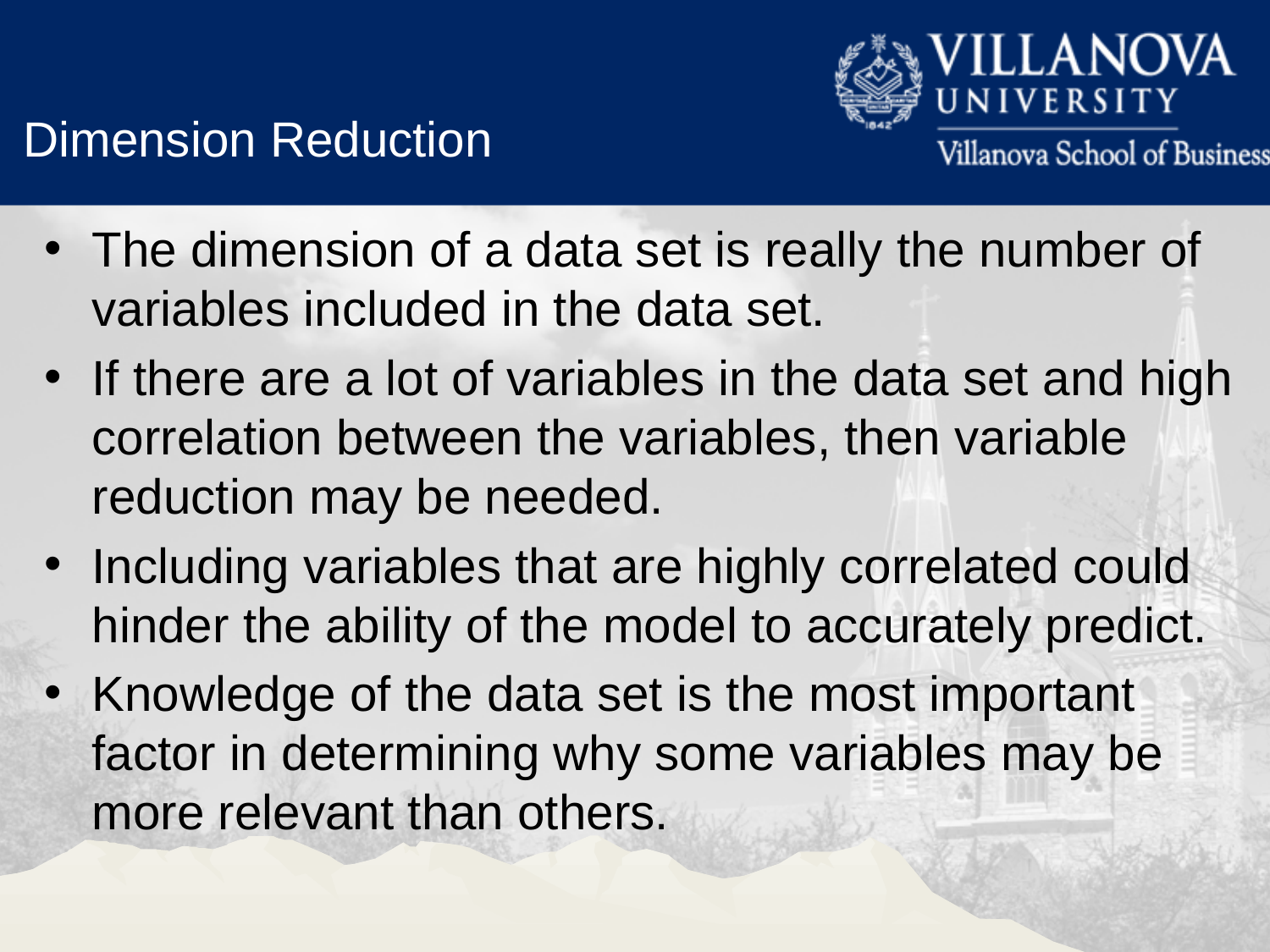

Dimension Reduction
The dimension of a data set is really the number of variables included in the data set.
If there are a lot of variables in the data set and high correlation between the variables, then variable reduction may be needed.
Including variables that are highly correlated could hinder the ability of the model to accurately predict.
Knowledge of the data set is the most important factor in determining why some variables may be more relevant than others.